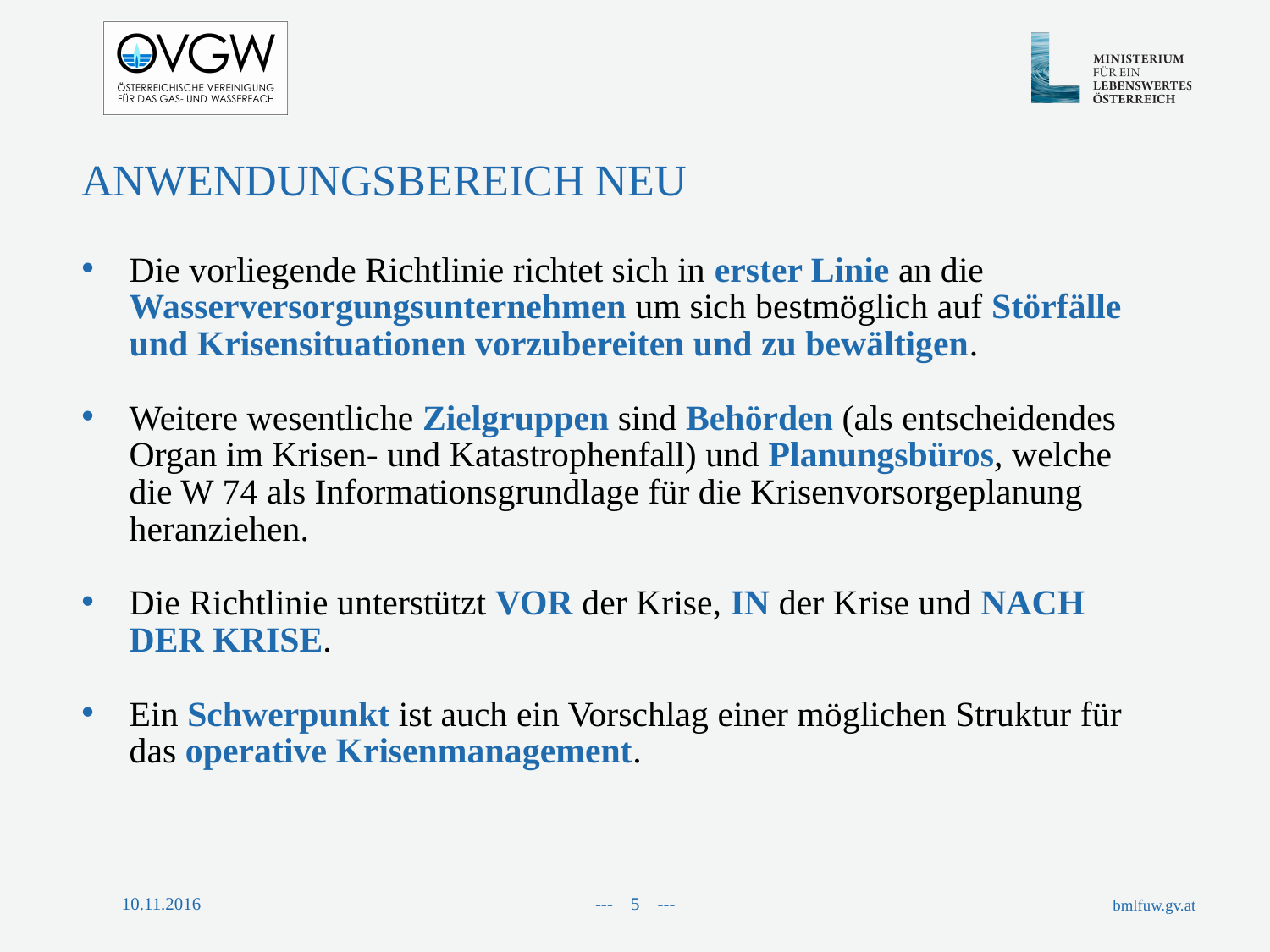

Anwendungsbereich neu
Die vorliegende Richtlinie richtet sich in erster Linie an die Wasserversorgungsunternehmen um sich bestmöglich auf Störfälle und Krisensituationen vorzubereiten und zu bewältigen.

Weitere wesentliche Zielgruppen sind Behörden (als entscheidendes Organ im Krisen- und Katastrophenfall) und Planungsbüros, welche die W 74 als Informationsgrundlage für die Krisenvorsorgeplanung heranziehen.

Die Richtlinie unterstützt VOR der Krise, IN der Krise und NACH DER KRISE.

Ein Schwerpunkt ist auch ein Vorschlag einer möglichen Struktur für das operative Krisenmanagement.